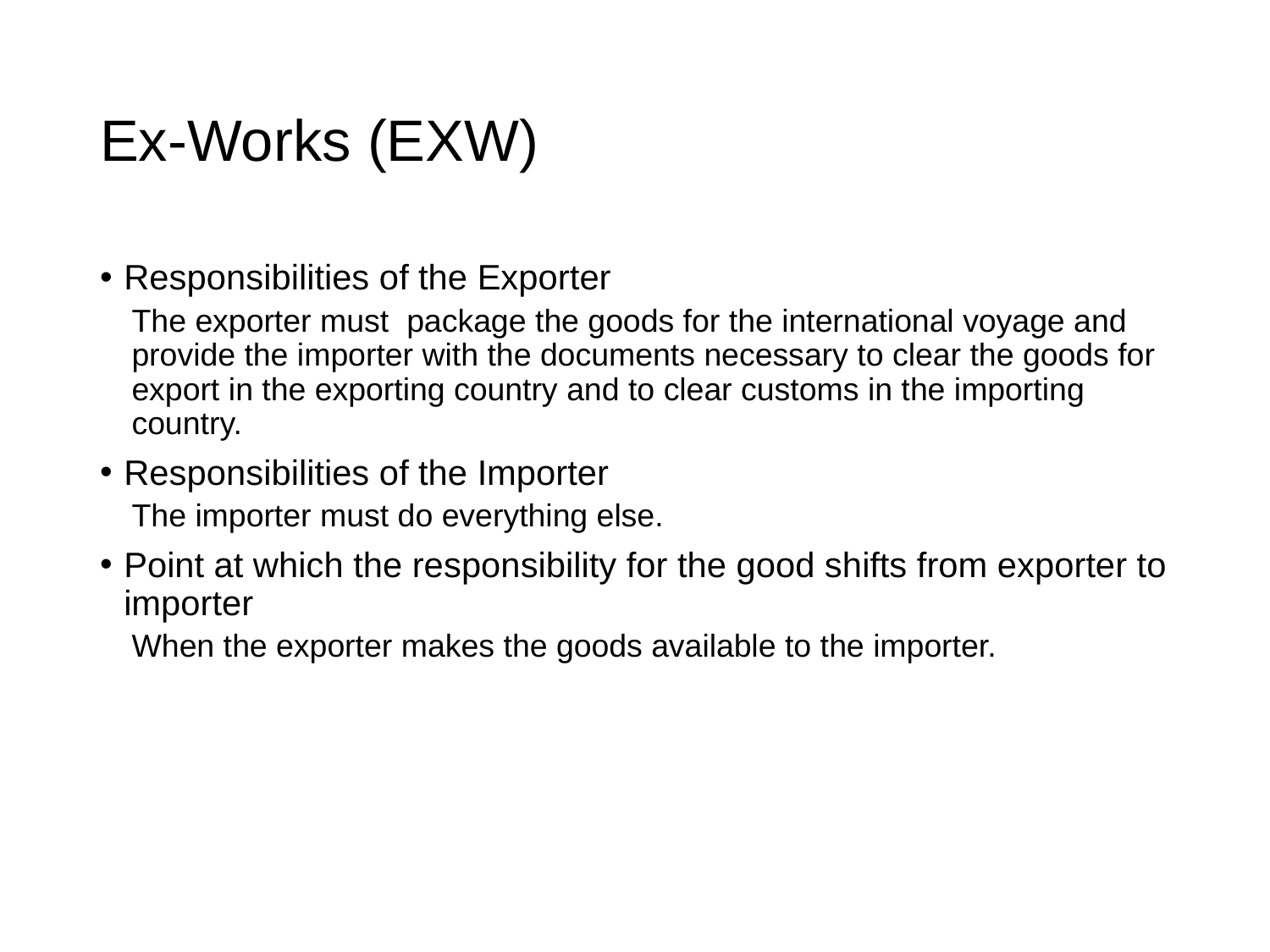

# Ex-Works (EXW)
Responsibilities of the Exporter
The exporter must  package the goods for the international voyage and provide the importer with the documents necessary to clear the goods for export in the exporting country and to clear customs in the importing country.
Responsibilities of the Importer
The importer must do everything else.
Point at which the responsibility for the good shifts from exporter to importer
When the exporter makes the goods available to the importer.